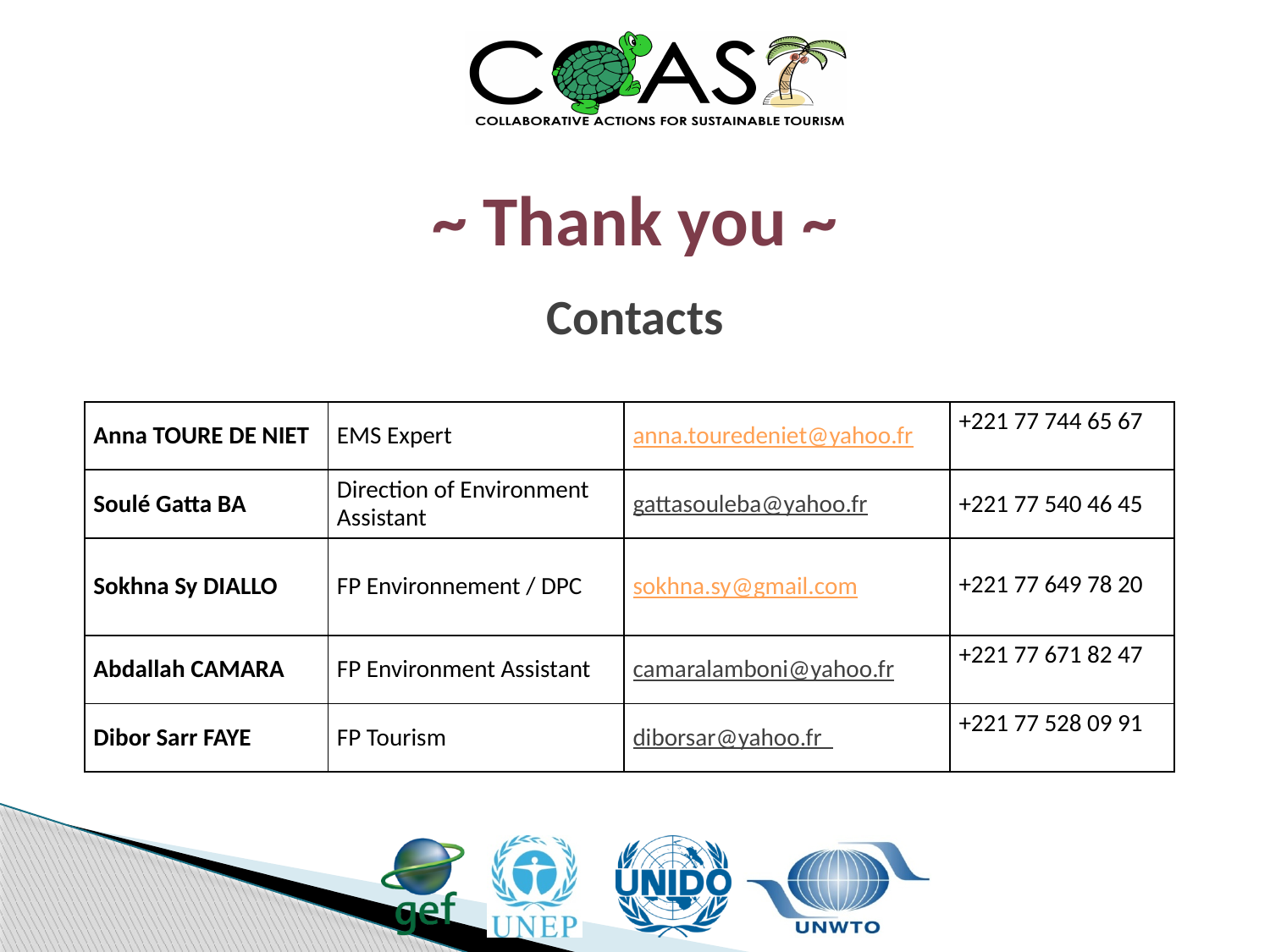

~ Thank you ~
Contacts

| Anna TOURE DE NIET | EMS Expert | anna.touredeniet@yahoo.fr | +221 77 744 65 67 |
| --- | --- | --- | --- |
| Soulé Gatta BA | Direction of Environment Assistant | gattasouleba@yahoo.fr | +221 77 540 46 45 |
| Sokhna Sy DIALLO | FP Environnement / DPC | sokhna.sy@gmail.com | +221 77 649 78 20 |
| Abdallah CAMARA | FP Environment Assistant | camaralamboni@yahoo.fr | +221 77 671 82 47 |
| Dibor Sarr FAYE | FP Tourism | diborsar@yahoo.fr | +221 77 528 09 91 |